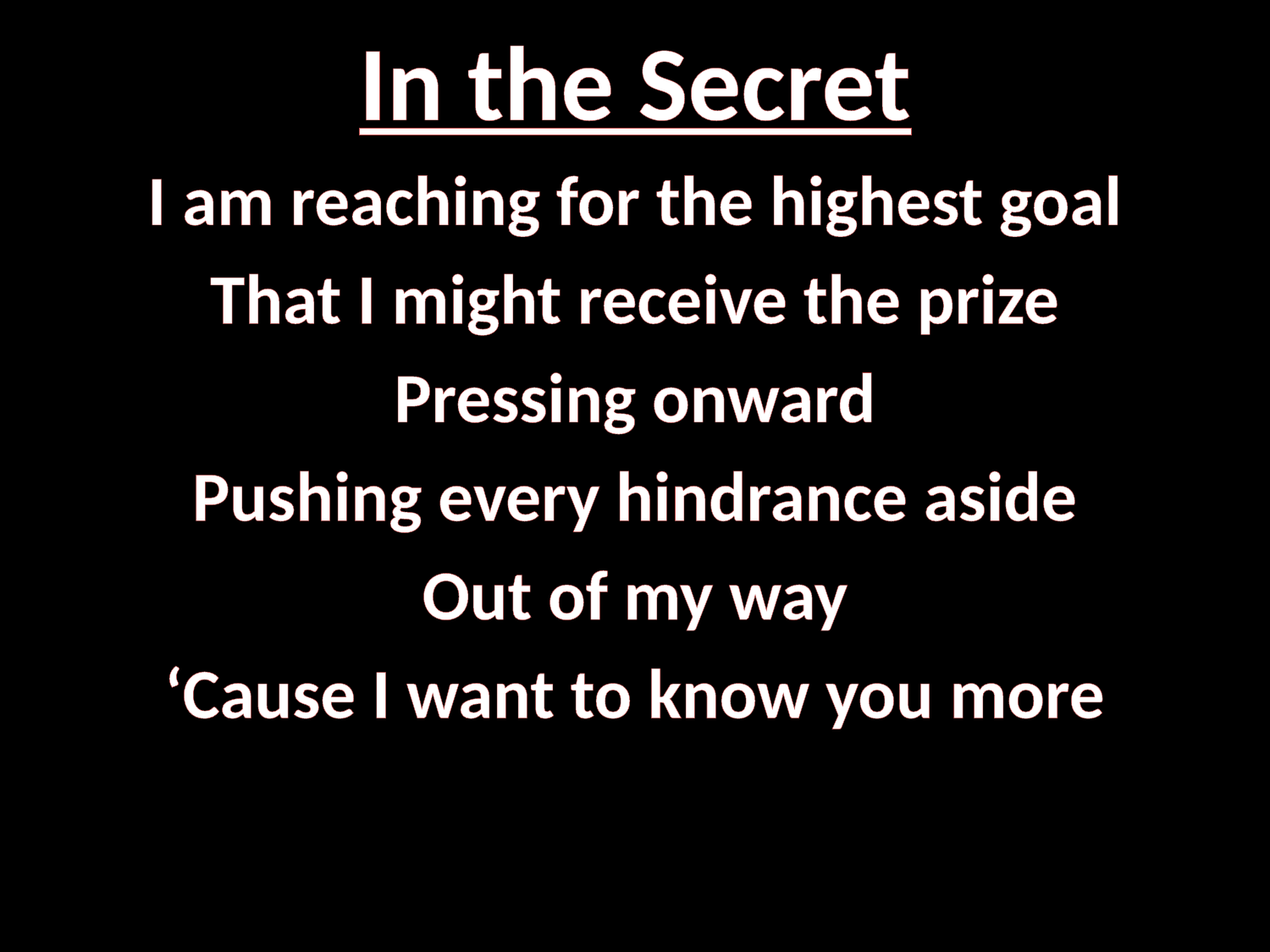

# In the Secret
I am reaching for the highest goal
That I might receive the prize
Pressing onward
Pushing every hindrance aside
Out of my way
‘Cause I want to know you more